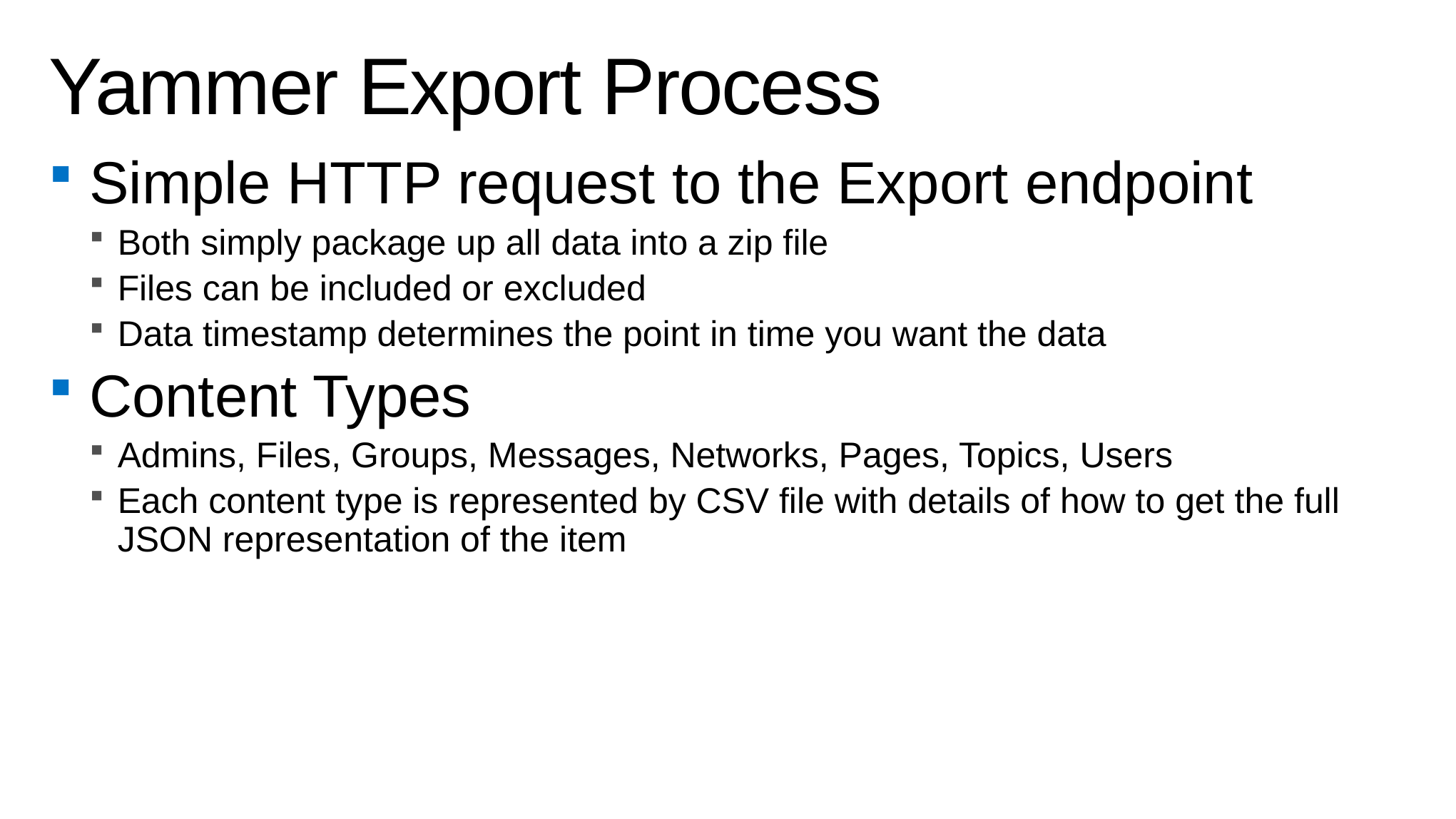

# Yammer Export Process
Simple HTTP request to the Export endpoint
Both simply package up all data into a zip file
Files can be included or excluded
Data timestamp determines the point in time you want the data
Content Types
Admins, Files, Groups, Messages, Networks, Pages, Topics, Users
Each content type is represented by CSV file with details of how to get the full JSON representation of the item